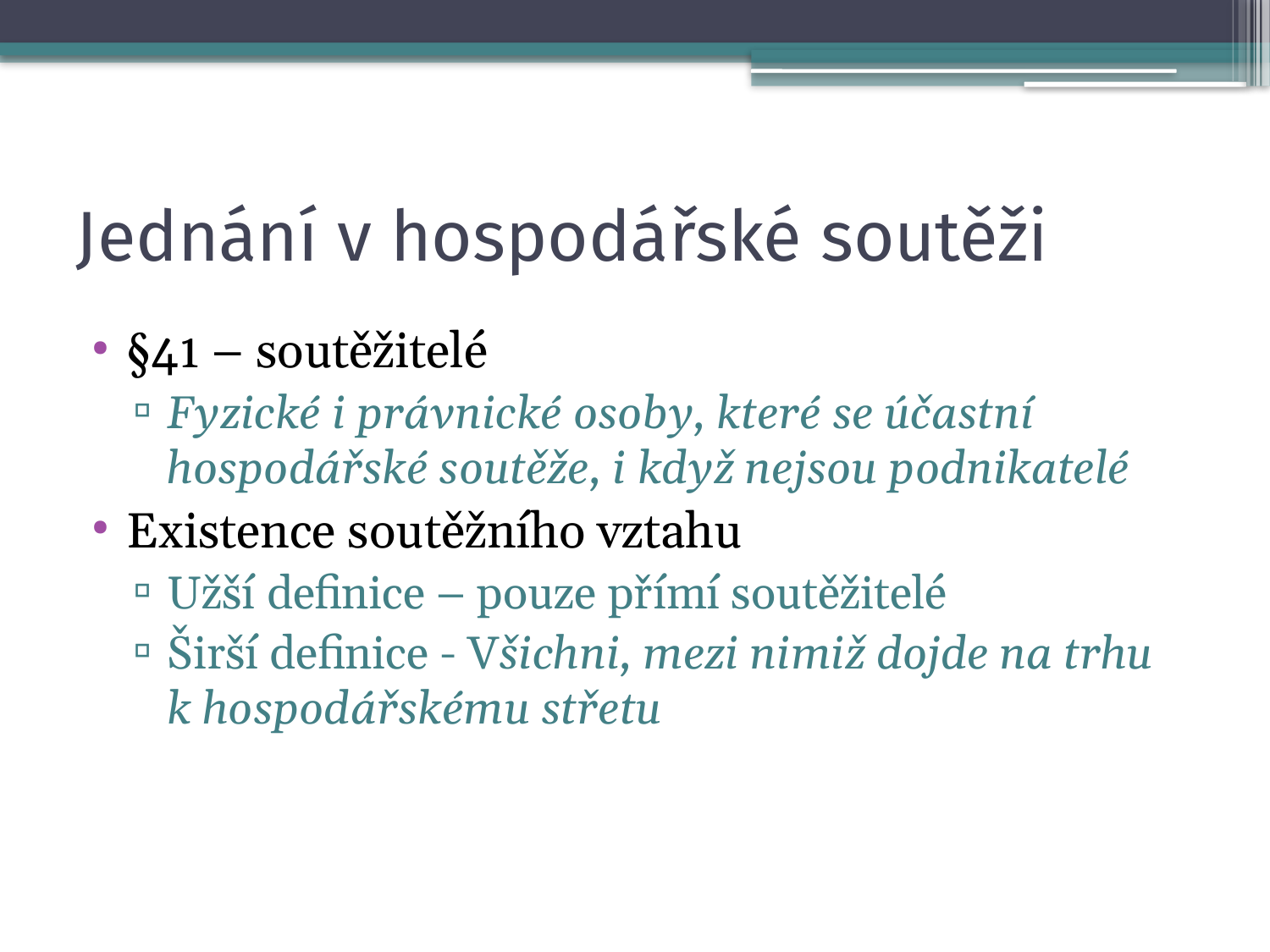

# Jednání v hospodářské soutěži
§41 – soutěžitelé
Fyzické i právnické osoby, které se účastní hospodářské soutěže, i když nejsou podnikatelé
Existence soutěžního vztahu
Užší definice – pouze přímí soutěžitelé
Širší definice - Všichni, mezi nimiž dojde na trhu k hospodářskému střetu